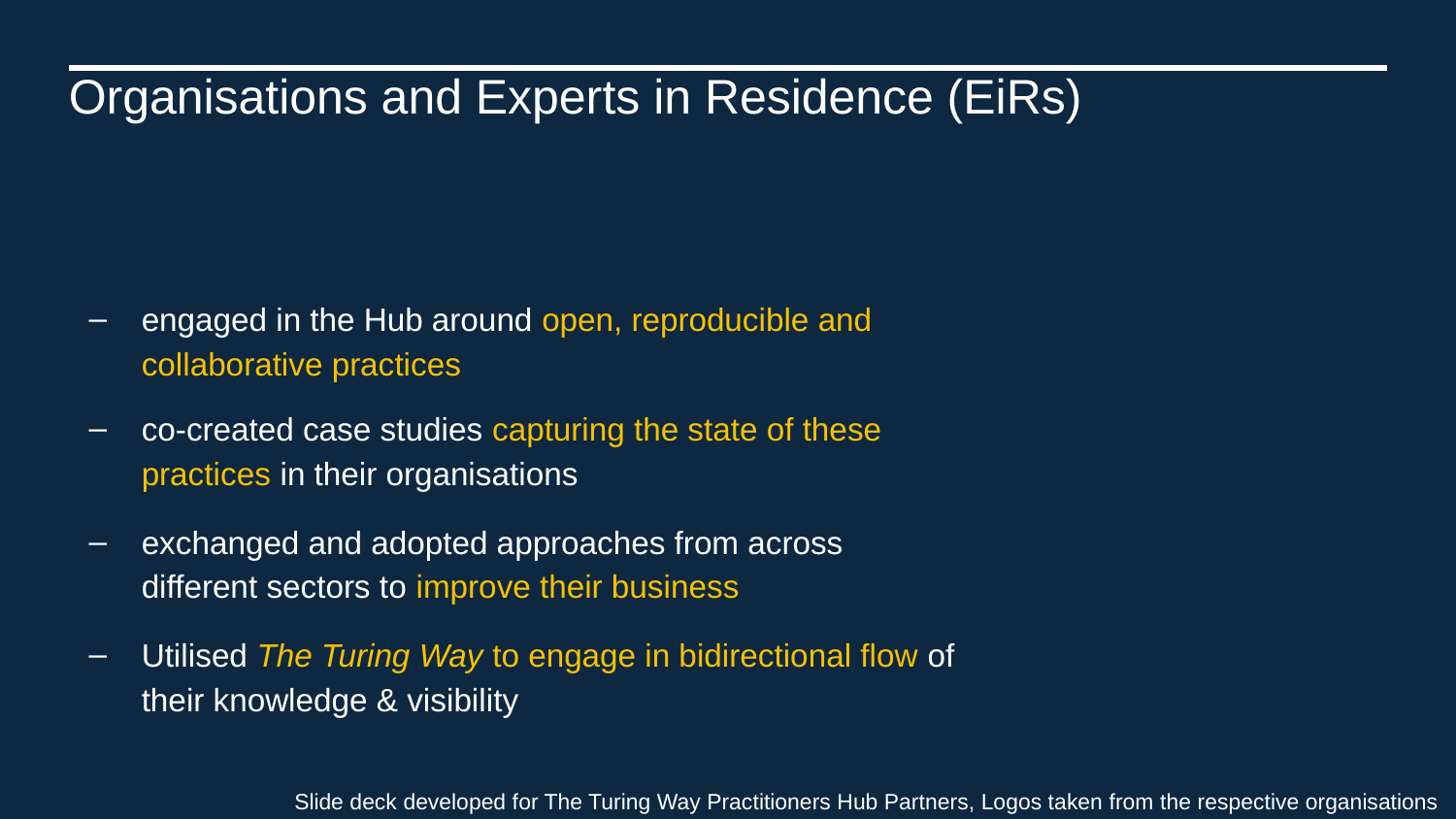

Organisations and Experts in Residence (EiRs)

engaged in the Hub around open, reproducible and collaborative practices
co-created case studies capturing the state of these practices in their organisations
exchanged and adopted approaches from across different sectors to improve their business
Utilised The Turing Way to engage in bidirectional flow of their knowledge & visibility
Slide deck developed for The Turing Way Practitioners Hub Partners, Logos taken from the respective organisations